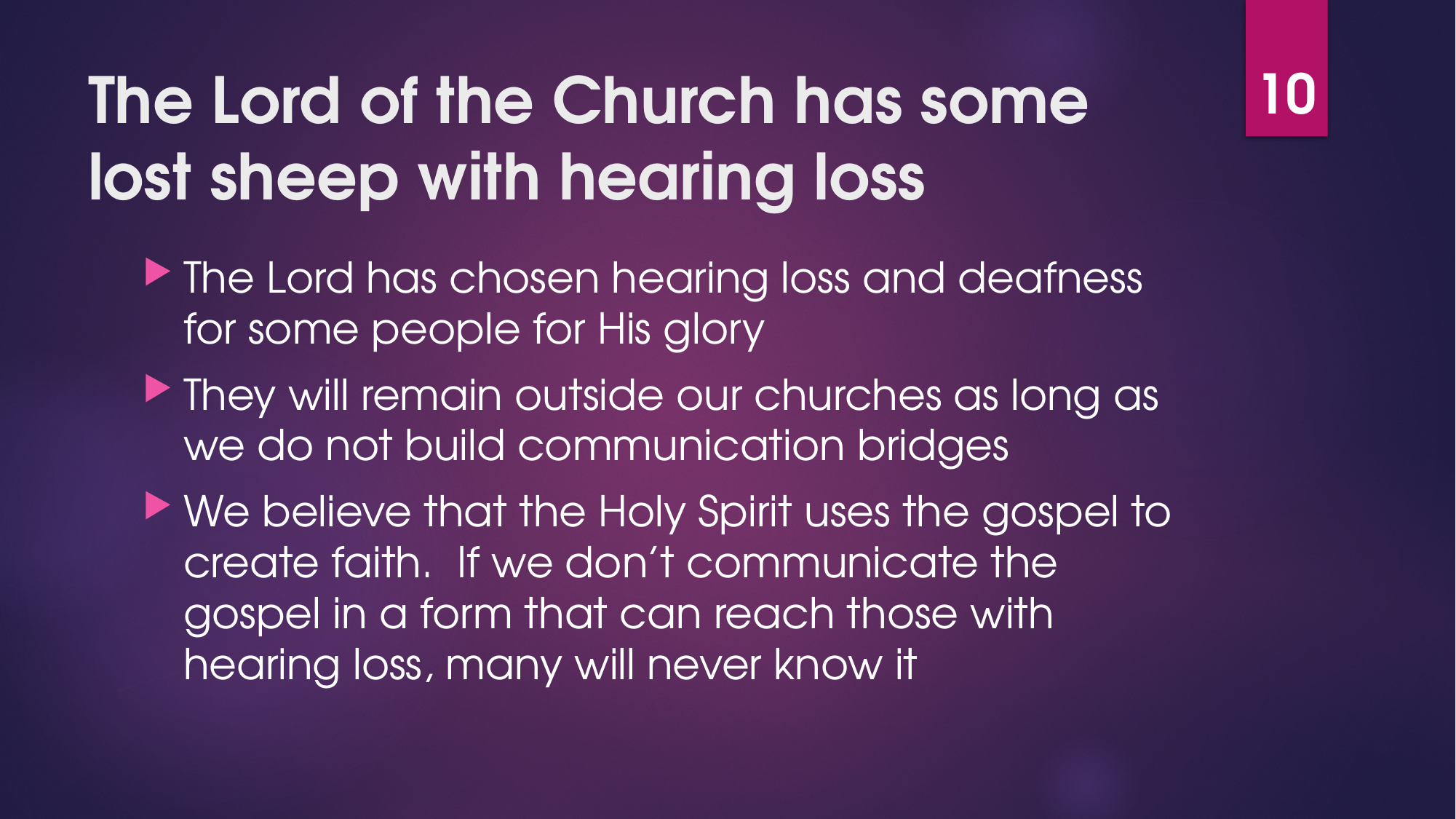

# The Lord of the Church has some lost sheep with hearing loss
10
The Lord has chosen hearing loss and deafness for some people for His glory
They will remain outside our churches as long as we do not build communication bridges
We believe that the Holy Spirit uses the gospel to create faith.  If we don’t communicate the gospel in a form that can reach those with hearing loss, many will never know it